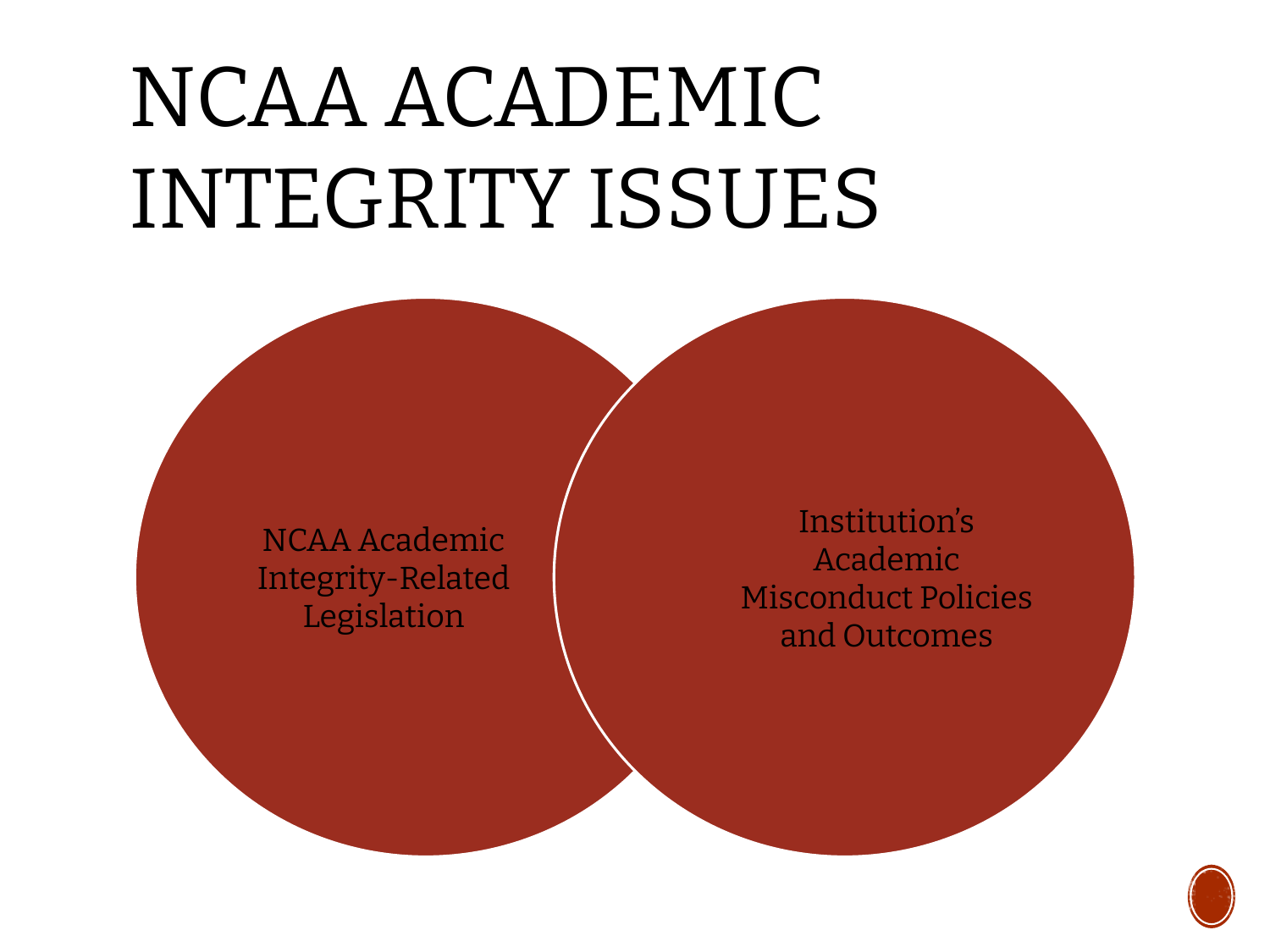

# NCAA Academic Integrity Issues
NCAA Academic
Integrity-Related Legislation
Institution’s Academic Misconduct Policies and Outcomes